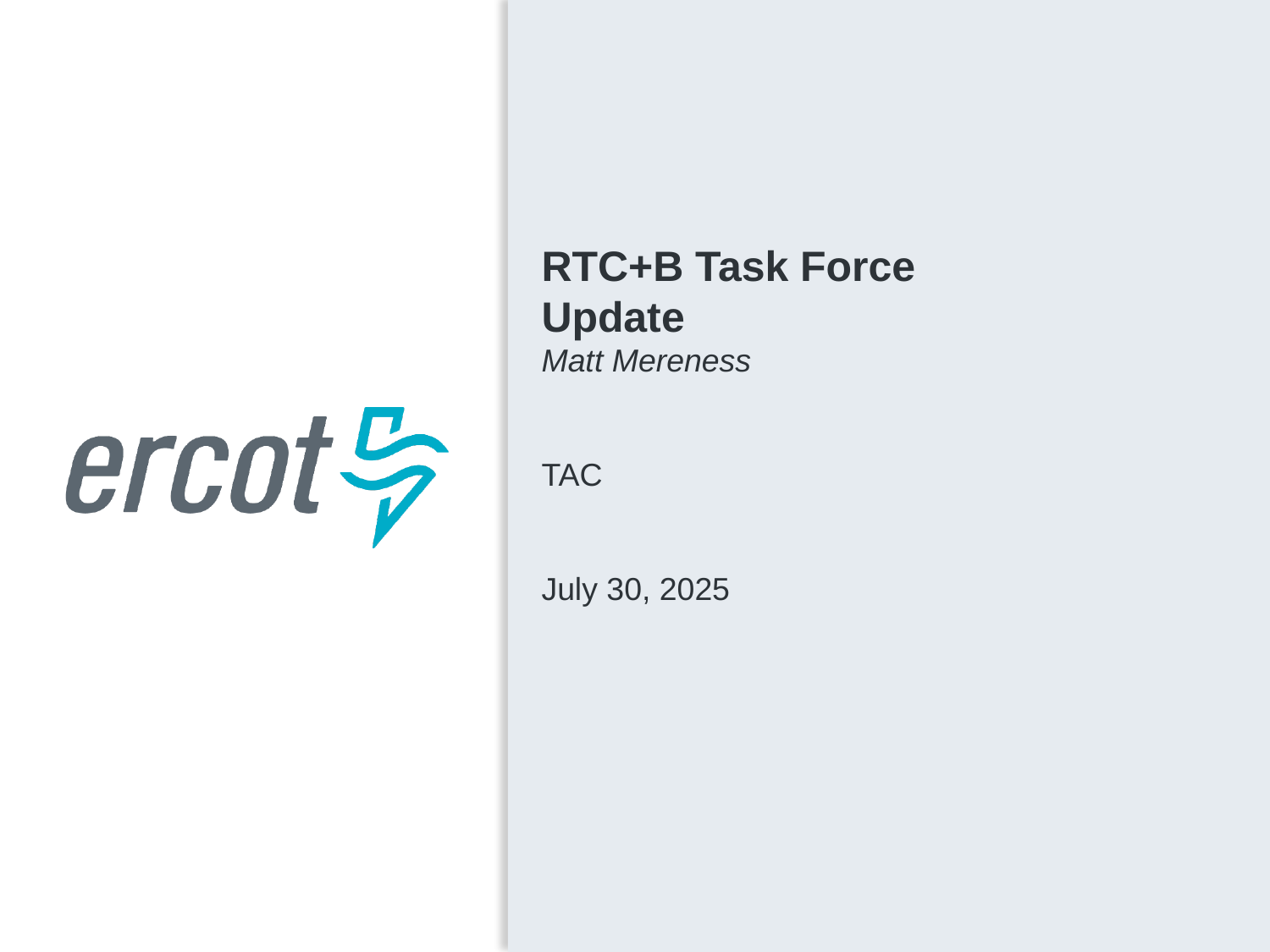

RTC+B Task Force
Update
Matt Mereness

TAC

July 30, 2025